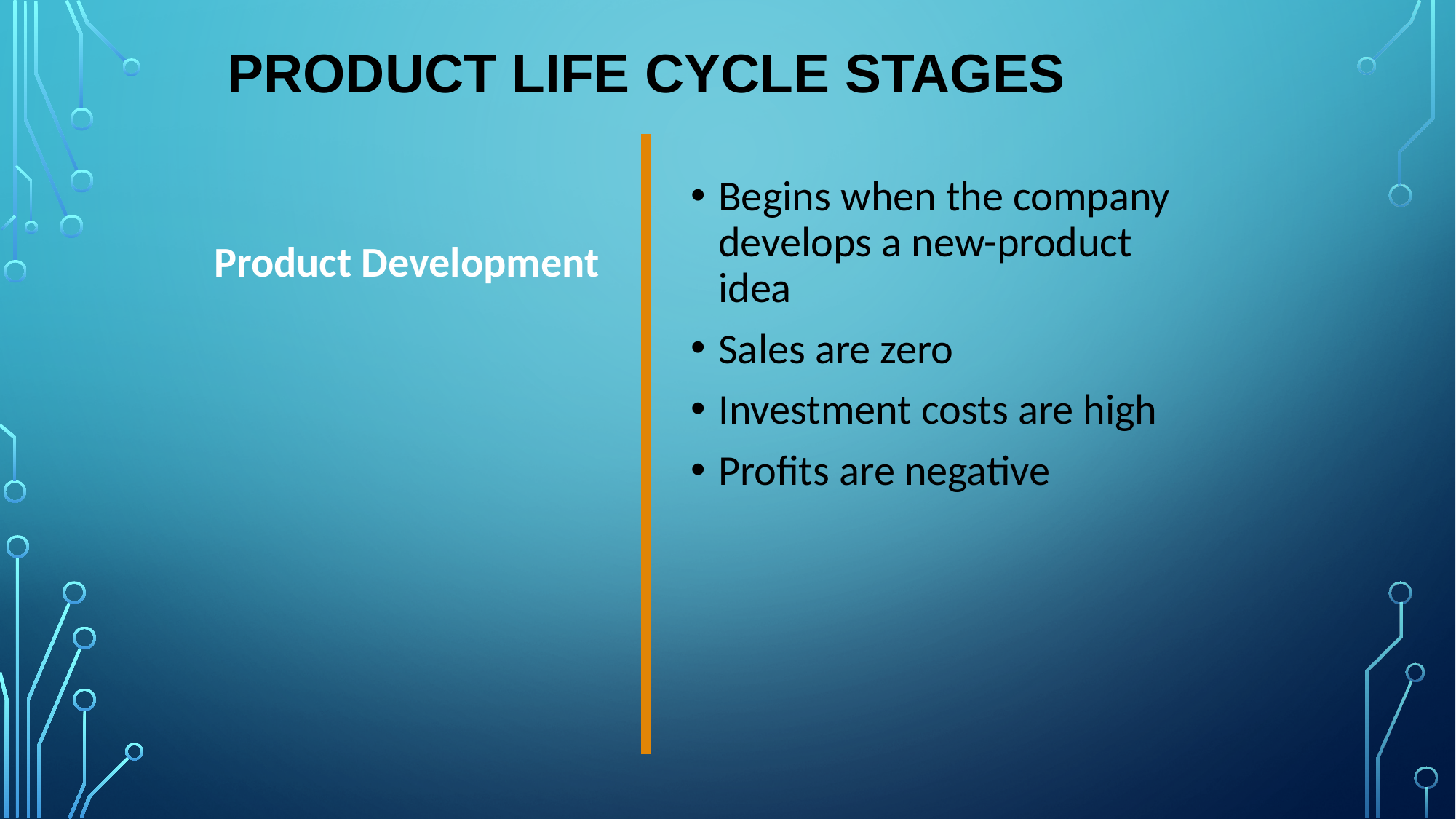

# Product Life Cycle Stages

Begins when the company develops a new-product idea
Sales are zero
Investment costs are high
Profits are negative
Product Development